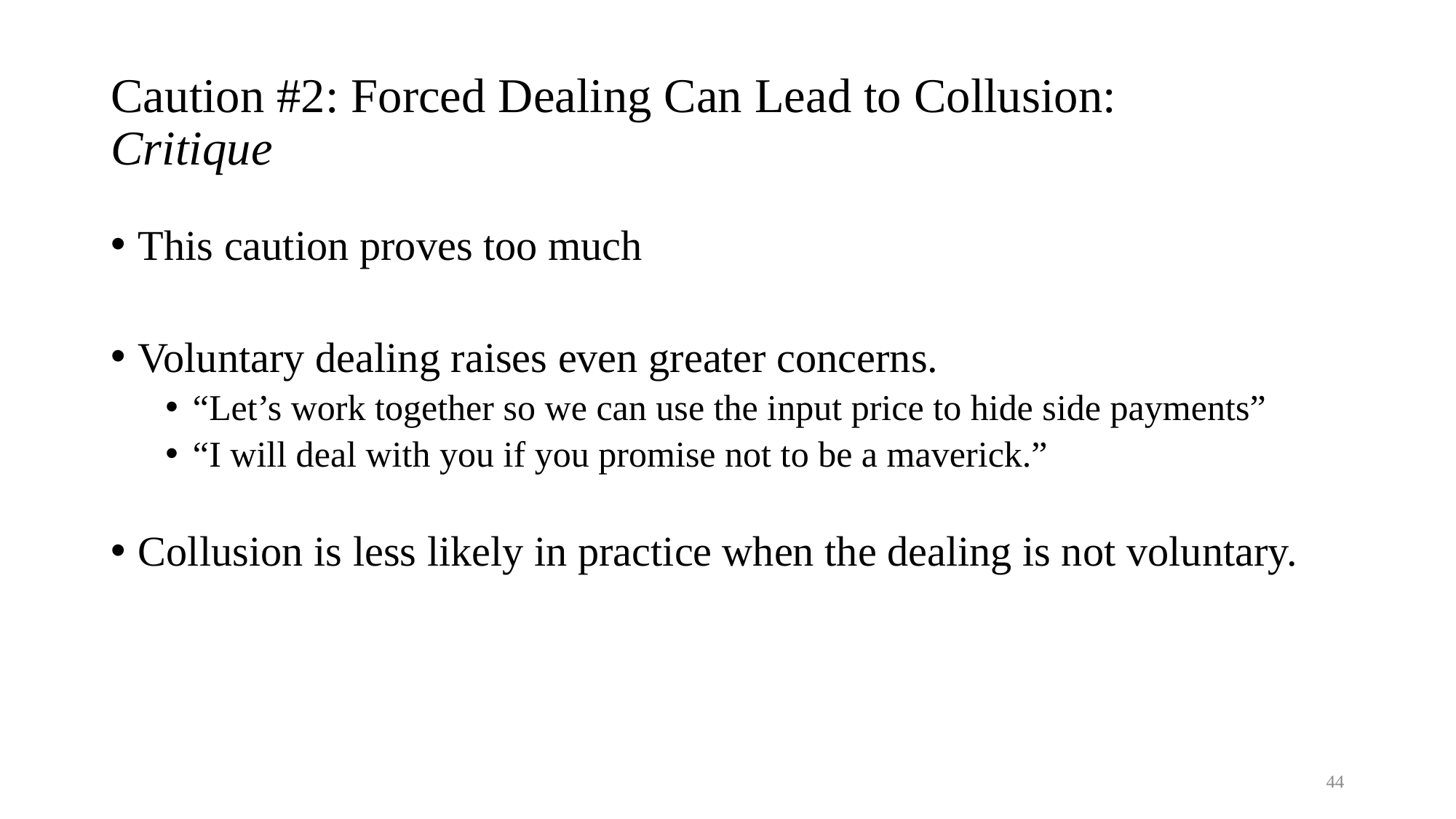

# Caution #2: Forced Dealing Can Lead to Collusion: Critique
This caution proves too much
Voluntary dealing raises even greater concerns.
“Let’s work together so we can use the input price to hide side payments”
“I will deal with you if you promise not to be a maverick.”
Collusion is less likely in practice when the dealing is not voluntary.

44